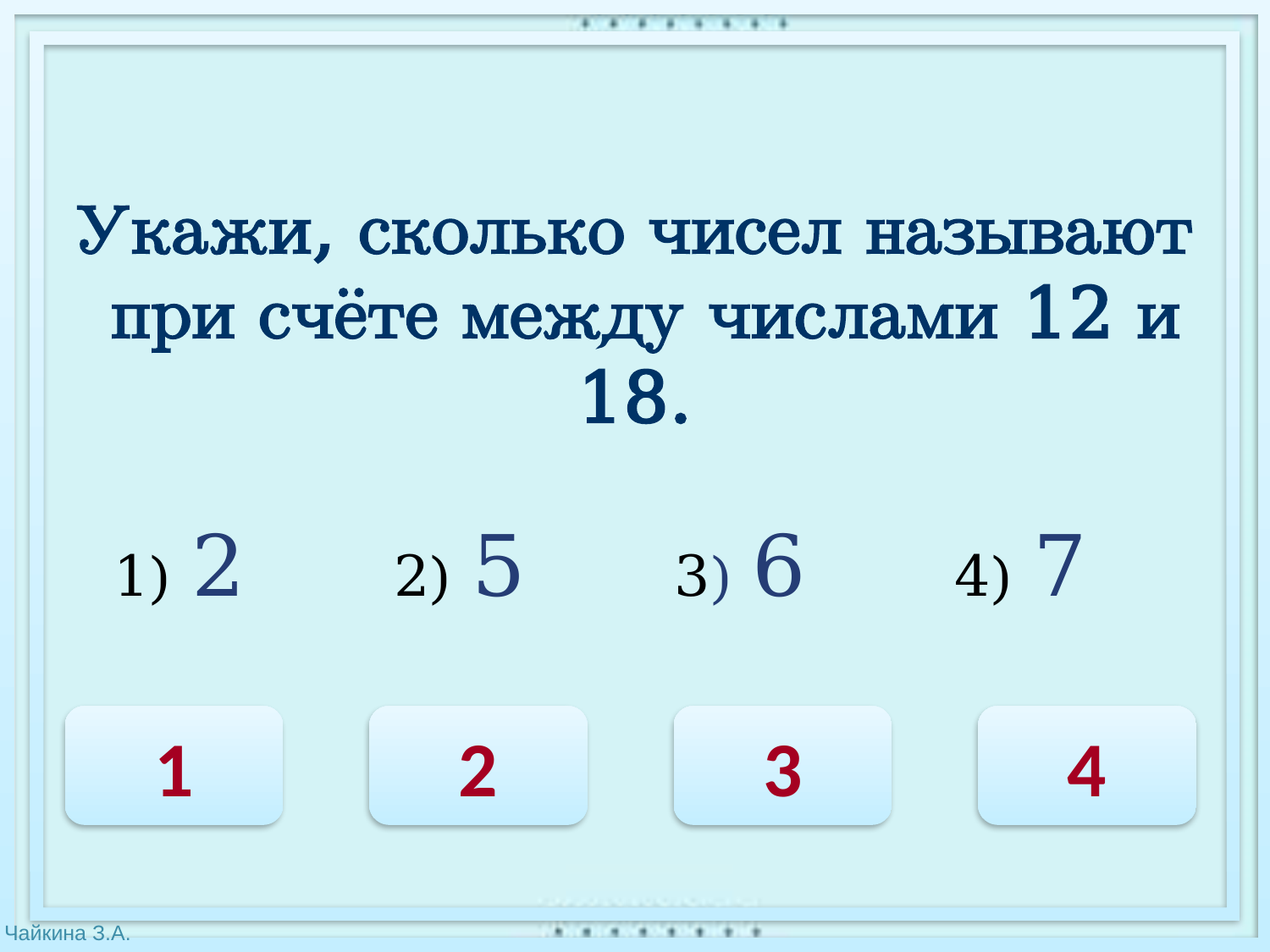

Укажи, сколько чисел называют
 при счёте между числами 12 и 18.
1) 2
2) 5
3) 6

4) 7
1
2
3
4